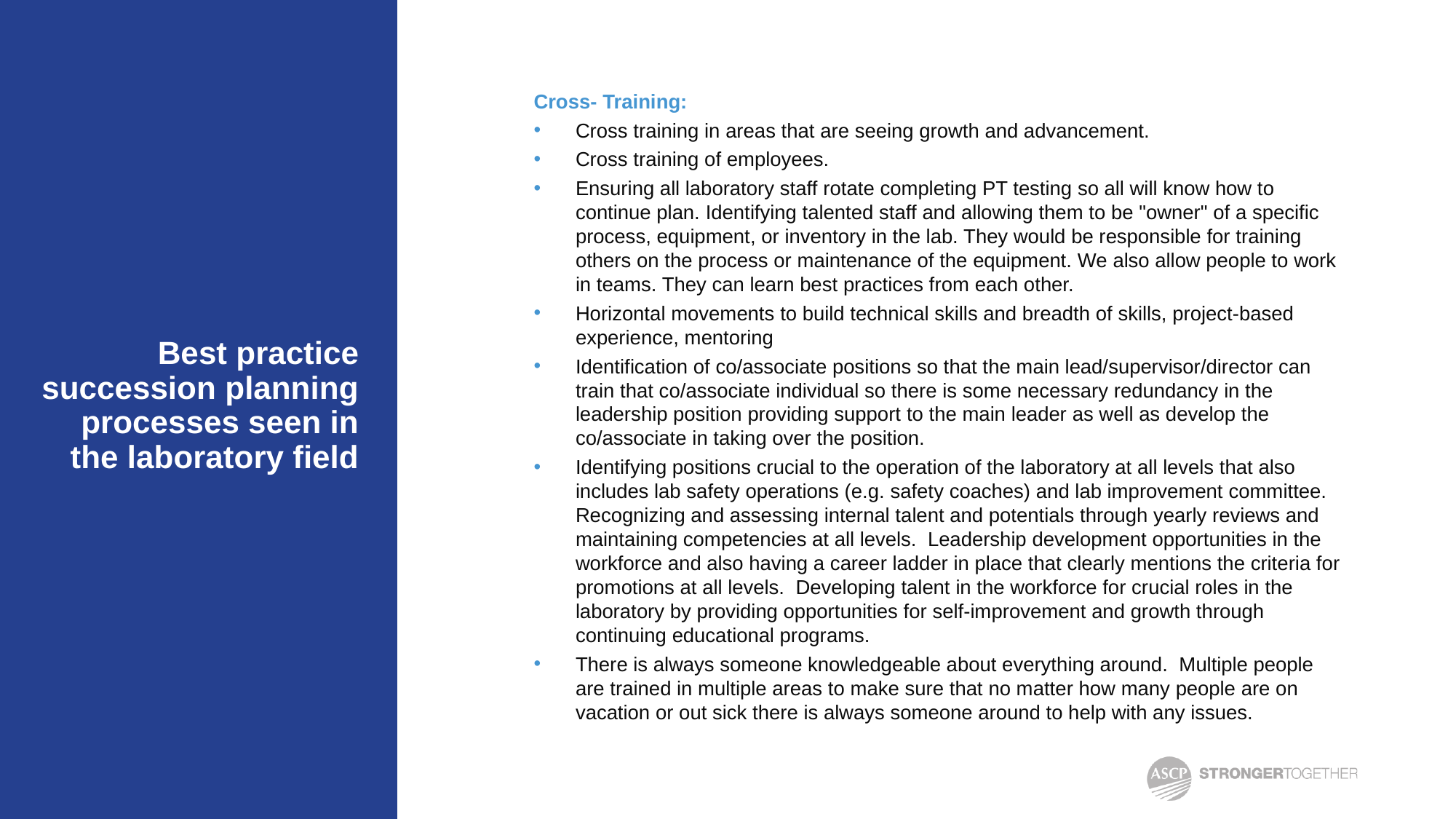

Cross- Training:
Cross training in areas that are seeing growth and advancement.
Cross training of employees.
Ensuring all laboratory staff rotate completing PT testing so all will know how to continue plan. Identifying talented staff and allowing them to be "owner" of a specific process, equipment, or inventory in the lab. They would be responsible for training others on the process or maintenance of the equipment. We also allow people to work in teams. They can learn best practices from each other.
Horizontal movements to build technical skills and breadth of skills, project-based experience, mentoring
Identification of co/associate positions so that the main lead/supervisor/director can train that co/associate individual so there is some necessary redundancy in the leadership position providing support to the main leader as well as develop the co/associate in taking over the position.
Identifying positions crucial to the operation of the laboratory at all levels that also includes lab safety operations (e.g. safety coaches) and lab improvement committee.  Recognizing and assessing internal talent and potentials through yearly reviews and maintaining competencies at all levels.  Leadership development opportunities in the workforce and also having a career ladder in place that clearly mentions the criteria for promotions at all levels.  Developing talent in the workforce for crucial roles in the laboratory by providing opportunities for self-improvement and growth through continuing educational programs.
There is always someone knowledgeable about everything around.  Multiple people are trained in multiple areas to make sure that no matter how many people are on vacation or out sick there is always someone around to help with any issues.
# Best practice succession planning processes seen in the laboratory field